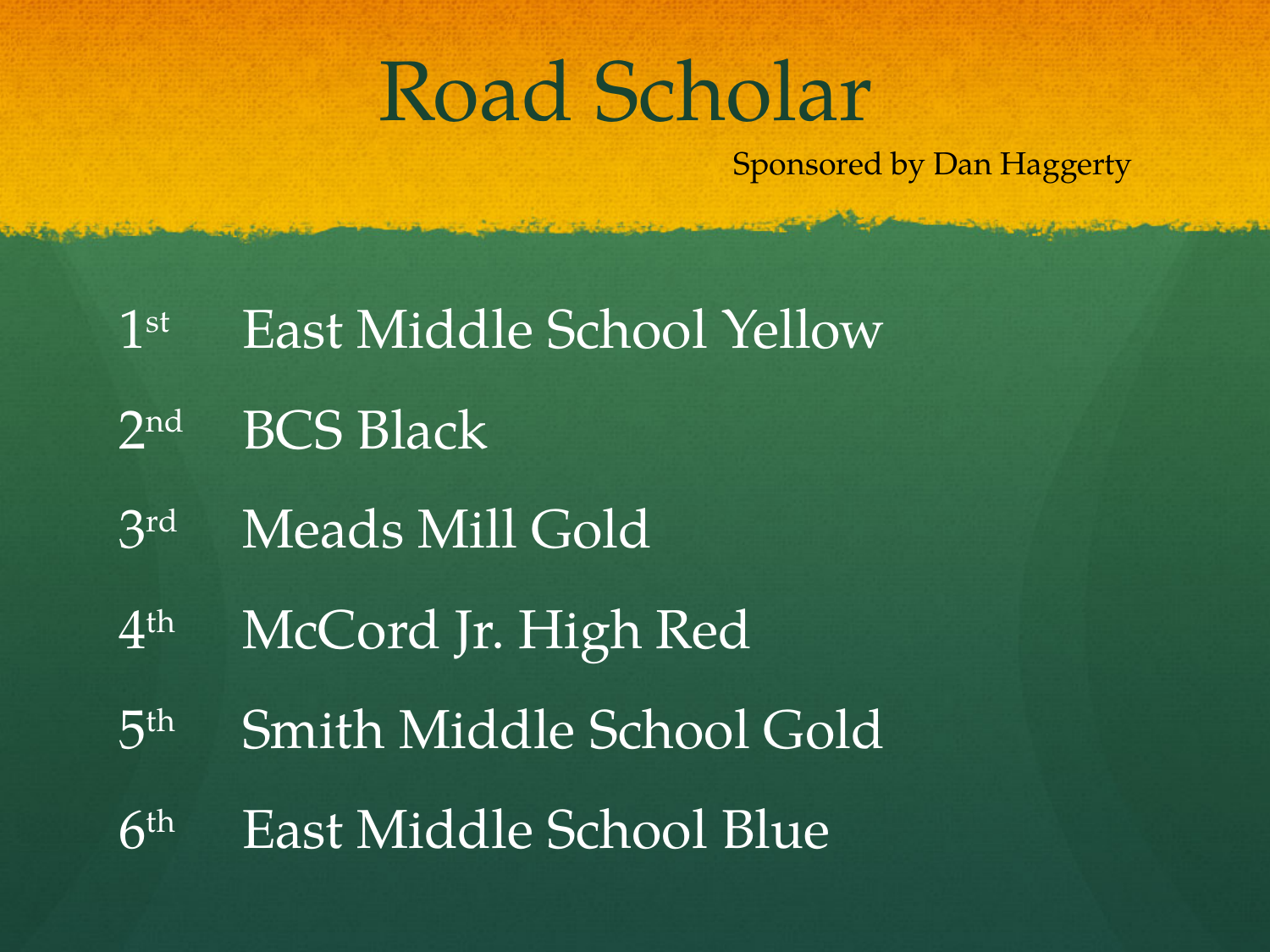

# Road Scholar
Sponsored by Dan Haggerty
1st 	East Middle School Yellow
2nd 	BCS Black
3rd 	Meads Mill Gold
4th 	McCord Jr. High Red
5th 	Smith Middle School Gold
6th 	East Middle School Blue